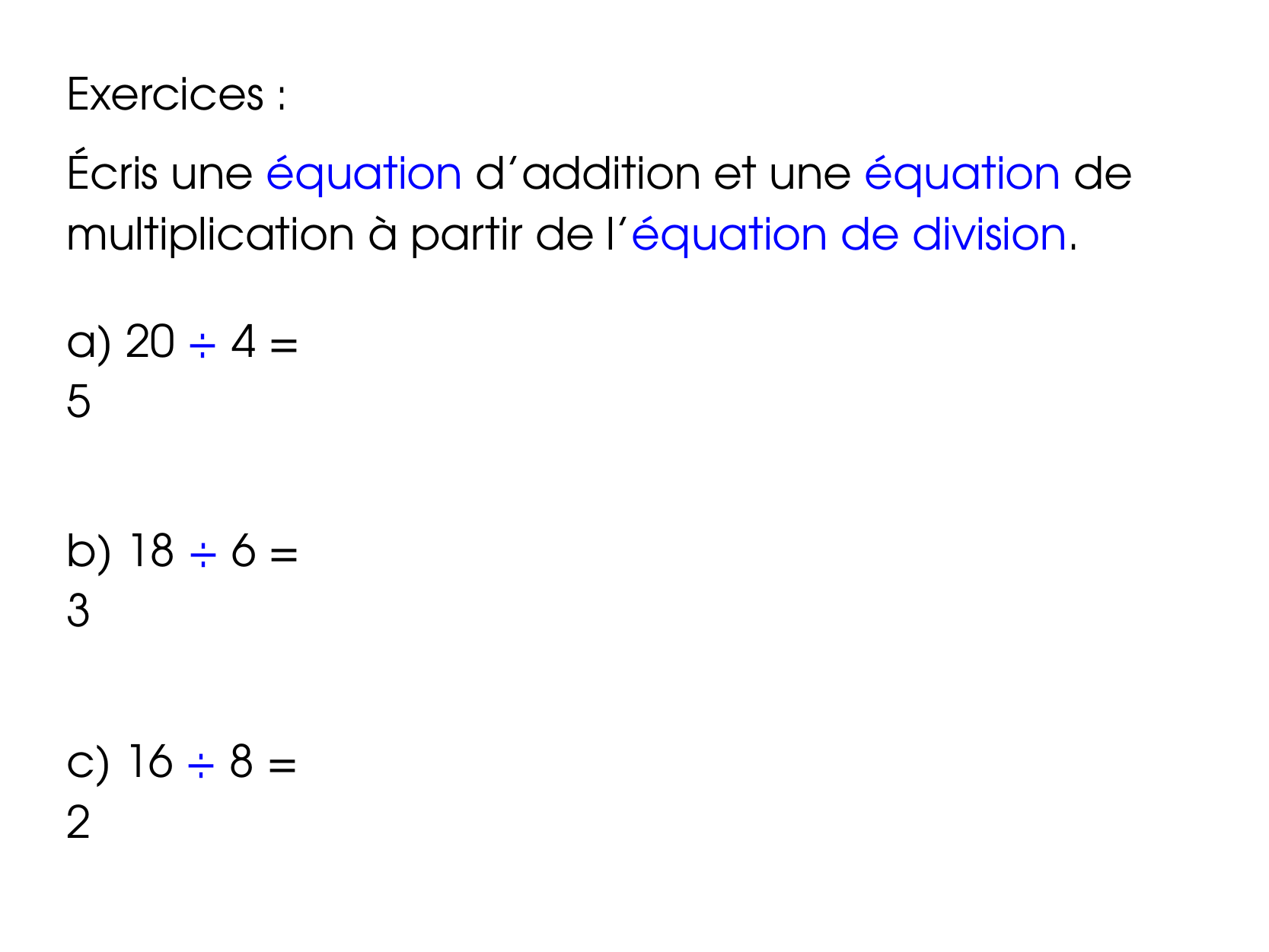

Exercices :
Écris une équation d’addition et une équation de multiplication à partir de l’équation de division.
a) 20 ÷ 4 = 5
b) 18 ÷ 6 = 3
c) 16 ÷ 8 = 2